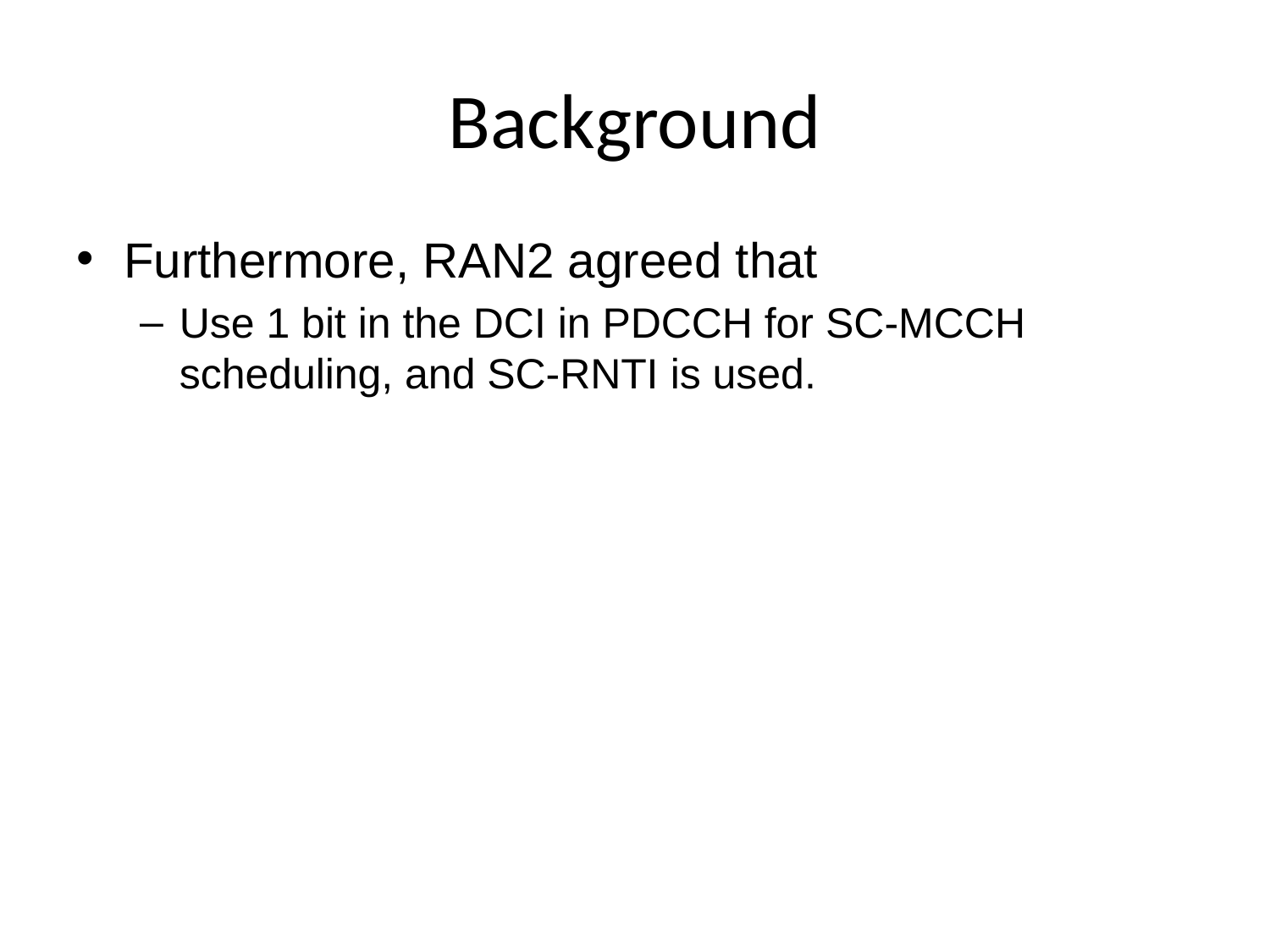

# Background
Furthermore, RAN2 agreed that
Use 1 bit in the DCI in PDCCH for SC-MCCH scheduling, and SC-RNTI is used.